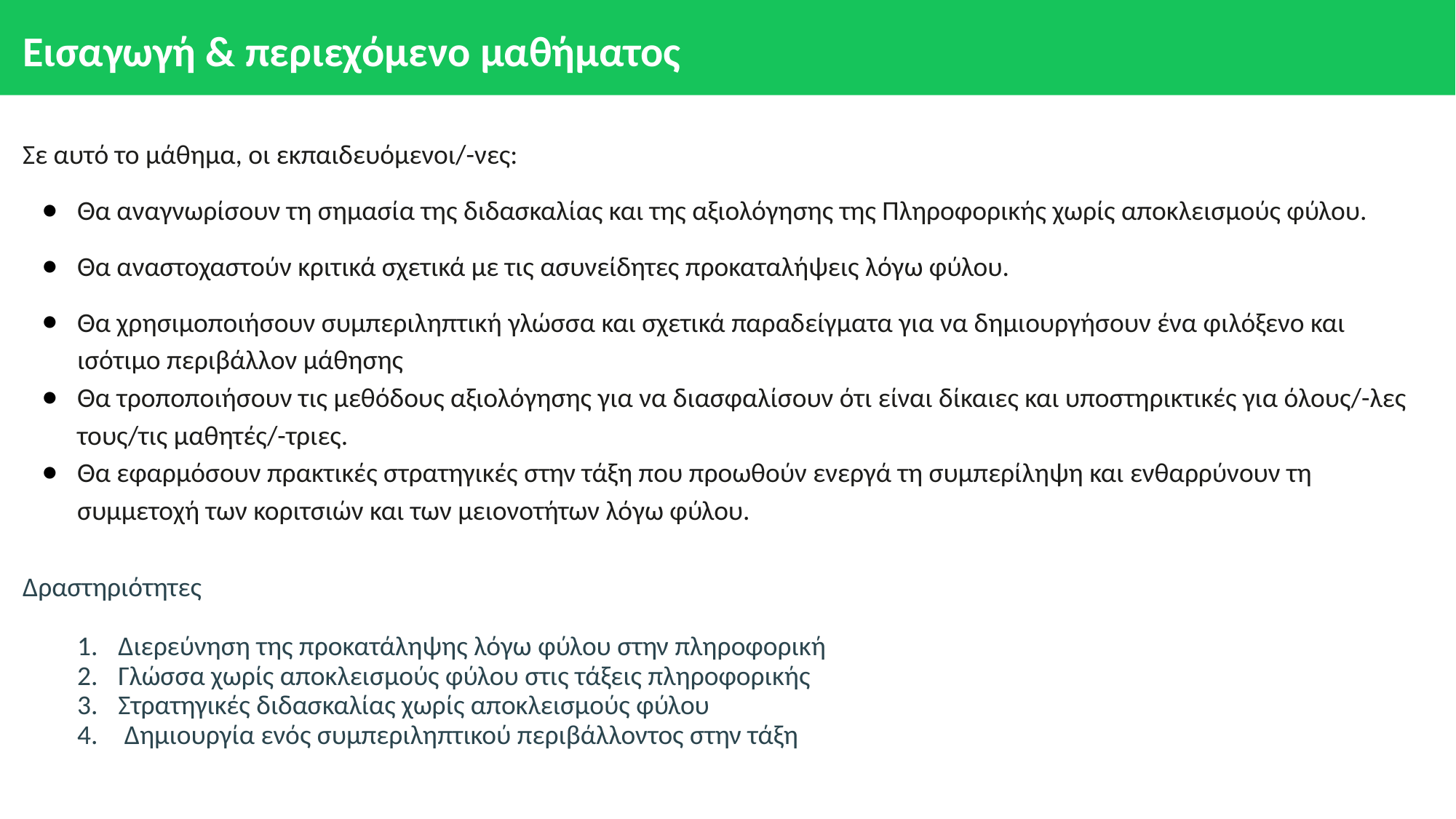

# Εισαγωγή & περιεχόμενο μαθήματος
Σε αυτό το μάθημα, οι εκπαιδευόμενοι/-νες:
Θα αναγνωρίσουν τη σημασία της διδασκαλίας και της αξιολόγησης της Πληροφορικής χωρίς αποκλεισμούς φύλου.
Θα αναστοχαστούν κριτικά σχετικά με τις ασυνείδητες προκαταλήψεις λόγω φύλου.
Θα χρησιμοποιήσουν συμπεριληπτική γλώσσα και σχετικά παραδείγματα για να δημιουργήσουν ένα φιλόξενο και ισότιμο περιβάλλον μάθησης
Θα τροποποιήσουν τις μεθόδους αξιολόγησης για να διασφαλίσουν ότι είναι δίκαιες και υποστηρικτικές για όλους/-λες τους/τις μαθητές/-τριες.
Θα εφαρμόσουν πρακτικές στρατηγικές στην τάξη που προωθούν ενεργά τη συμπερίληψη και ενθαρρύνουν τη συμμετοχή των κοριτσιών και των μειονοτήτων λόγω φύλου.

Δραστηριότητες

Διερεύνηση της προκατάληψης λόγω φύλου στην πληροφορική
Γλώσσα χωρίς αποκλεισμούς φύλου στις τάξεις πληροφορικής
Στρατηγικές διδασκαλίας χωρίς αποκλεισμούς φύλου
 Δημιουργία ενός συμπεριληπτικού περιβάλλοντος στην τάξη